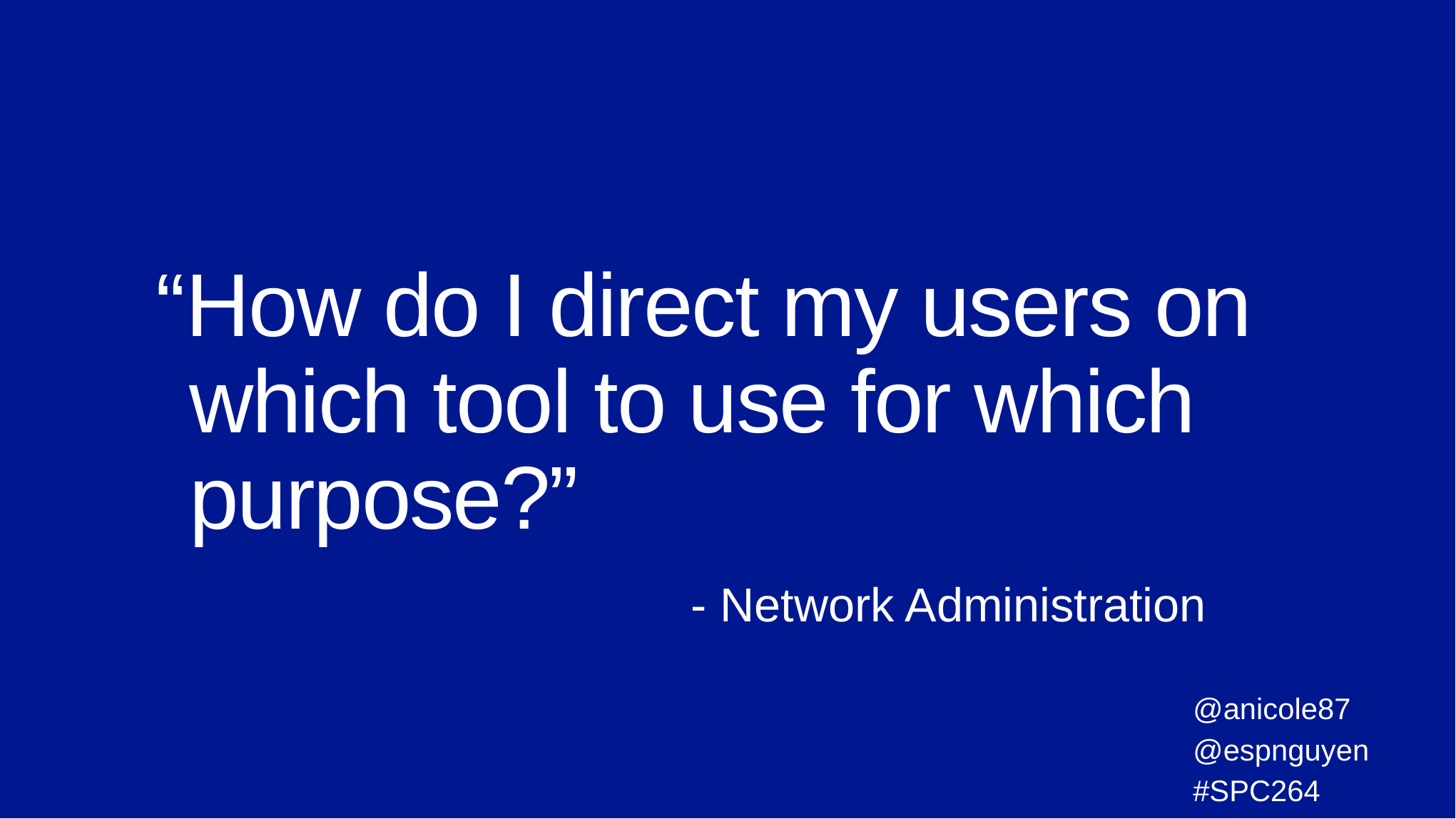

# “How do I direct my users on which tool to use for which purpose?”
- Network Administration